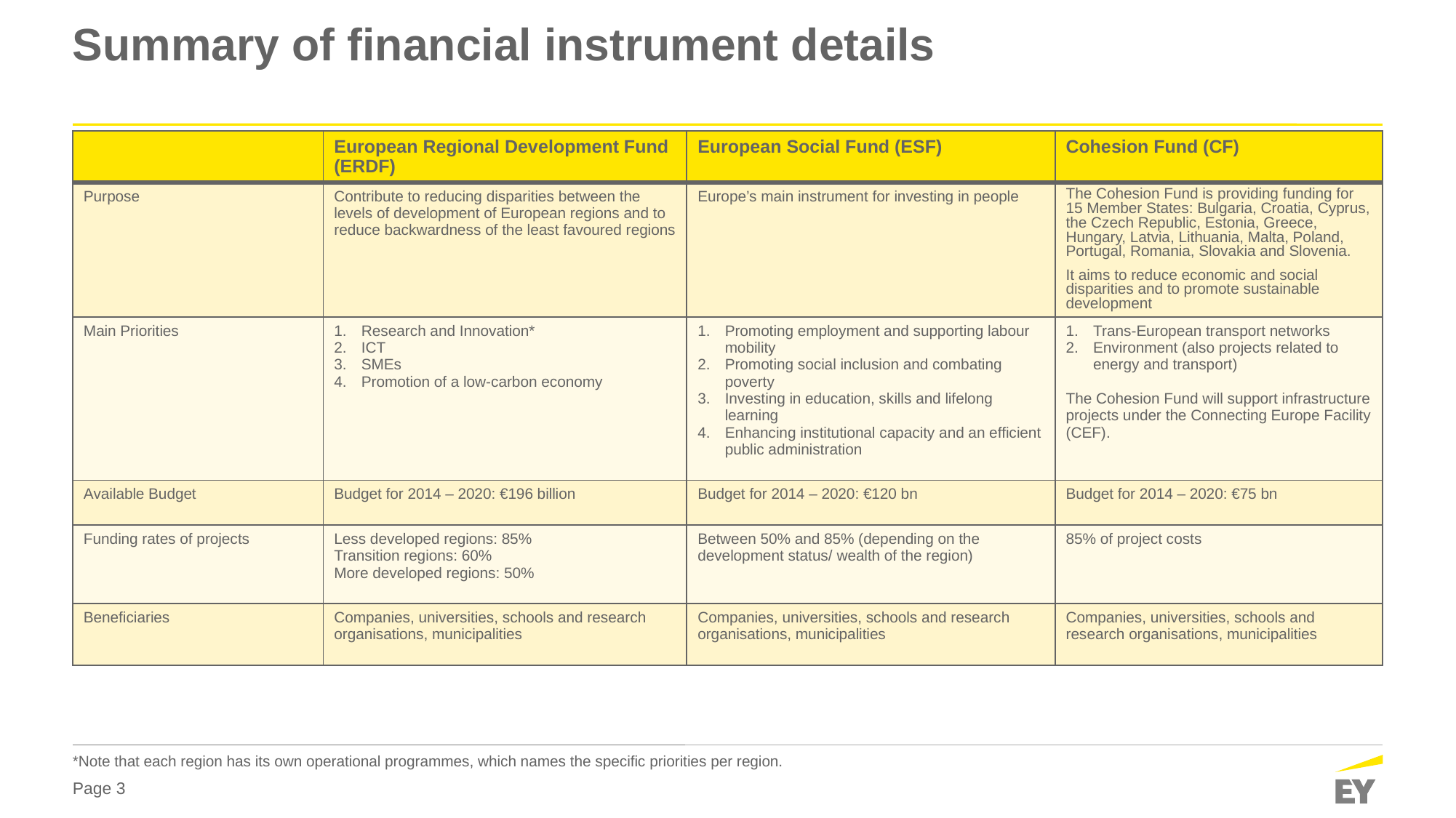

# Summary of financial instrument details
|  | European Regional Development Fund (ERDF) | European Social Fund (ESF) | Cohesion Fund (CF) |
| --- | --- | --- | --- |
| Purpose | Contribute to reducing disparities between the levels of development of European regions and to reduce backwardness of the least favoured regions | Europe’s main instrument for investing in people | The Cohesion Fund is providing funding for 15 Member States: Bulgaria, Croatia, Cyprus, the Czech Republic, Estonia, Greece, Hungary, Latvia, Lithuania, Malta, Poland, Portugal, Romania, Slovakia and Slovenia. It aims to reduce economic and social disparities and to promote sustainable development |
| Main Priorities | Research and Innovation\* ICT SMEs Promotion of a low-carbon economy | Promoting employment and supporting labour mobility Promoting social inclusion and combating poverty Investing in education, skills and lifelong learning Enhancing institutional capacity and an efficient public administration | Trans-European transport networks Environment (also projects related to energy and transport) The Cohesion Fund will support infrastructure projects under the Connecting Europe Facility (CEF). |
| Available Budget | Budget for 2014 – 2020: €196 billion | Budget for 2014 – 2020: €120 bn | Budget for 2014 – 2020: €75 bn |
| Funding rates of projects | Less developed regions: 85% Transition regions: 60% More developed regions: 50% | Between 50% and 85% (depending on the development status/ wealth of the region) | 85% of project costs |
| Beneficiaries | Companies, universities, schools and research organisations, municipalities | Companies, universities, schools and research organisations, municipalities | Companies, universities, schools and research organisations, municipalities |
*Note that each region has its own operational programmes, which names the specific priorities per region.